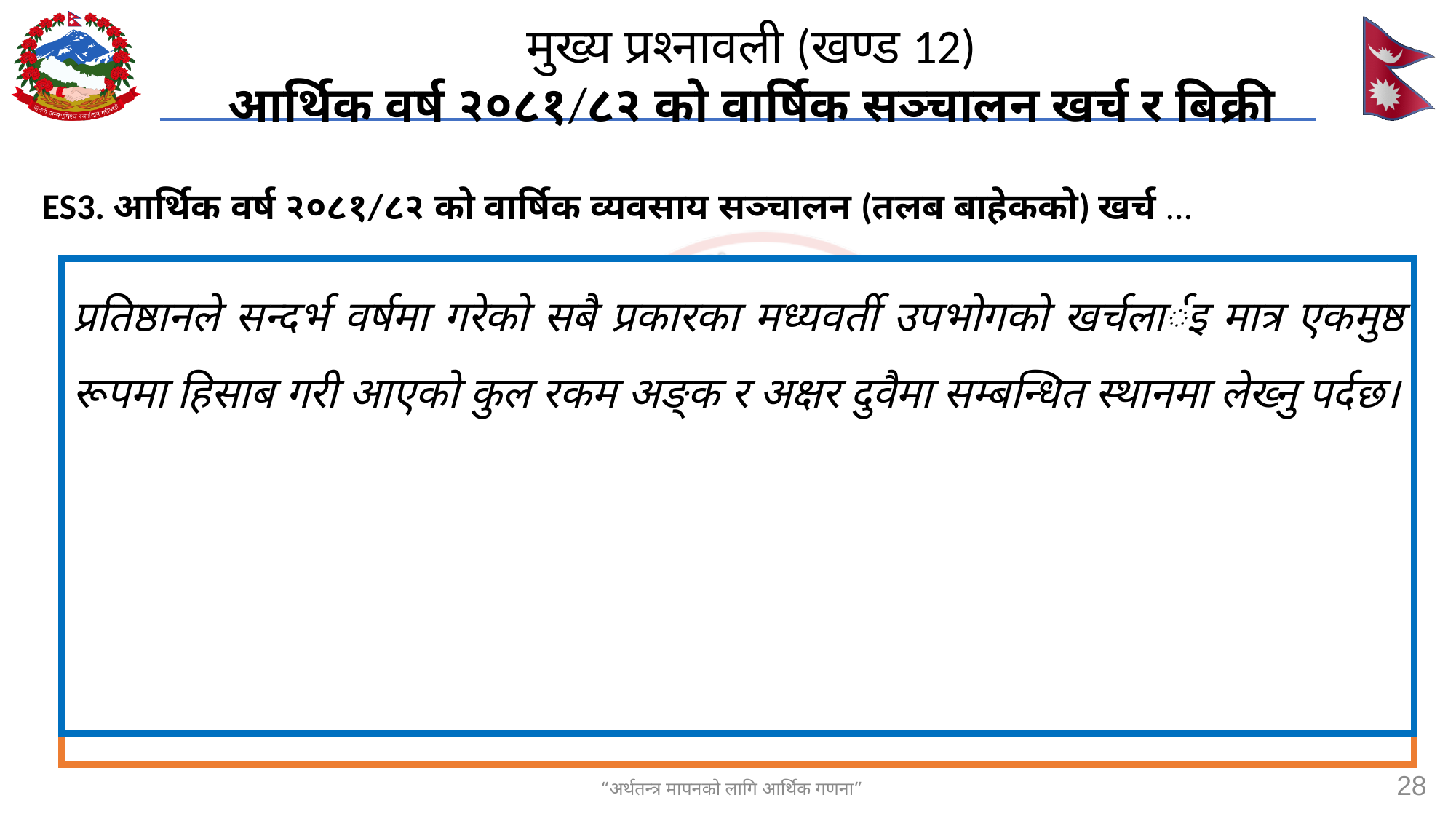

# मुख्य प्रश्नावली (खण्ड 12) आर्थिक वर्ष २०८१/८२ को वार्षिक सञ्चालन खर्च र बिक्री

ES3. आर्थिक वर्ष २०८१/८२ को वार्षिक व्यवसाय सञ्चालन (तलब बाहेकको) खर्च ...
प्रतिष्ठानले सन्दर्भ वर्षमा गरेको सबै प्रकारका मध्यवर्ती उपभोगको खर्चलार्इ मात्र एकमुष्ठ रूपमा हिसाब गरी आएको कुल रकम अङ्क र अक्षर दुवैमा सम्बन्धित स्थानमा लेख्नु पर्दछ।
मध्यवर्ती उपभोग अन्तर्गत स्थिर पुँजीको उपभोग, जमिन खरिद/भाडा, तलब, सरकारलाई तिरेका कर, पुँजिगत वस्तु खरिद रकम, दान, चन्दा, उपहार, छाता संगठनलार्इ तिरेका सदस्यता शुल्क आदि समावेश गर्नु हुँदैन।

28
“अर्थतन्त्र मापनको लागि आर्थिक गणना”